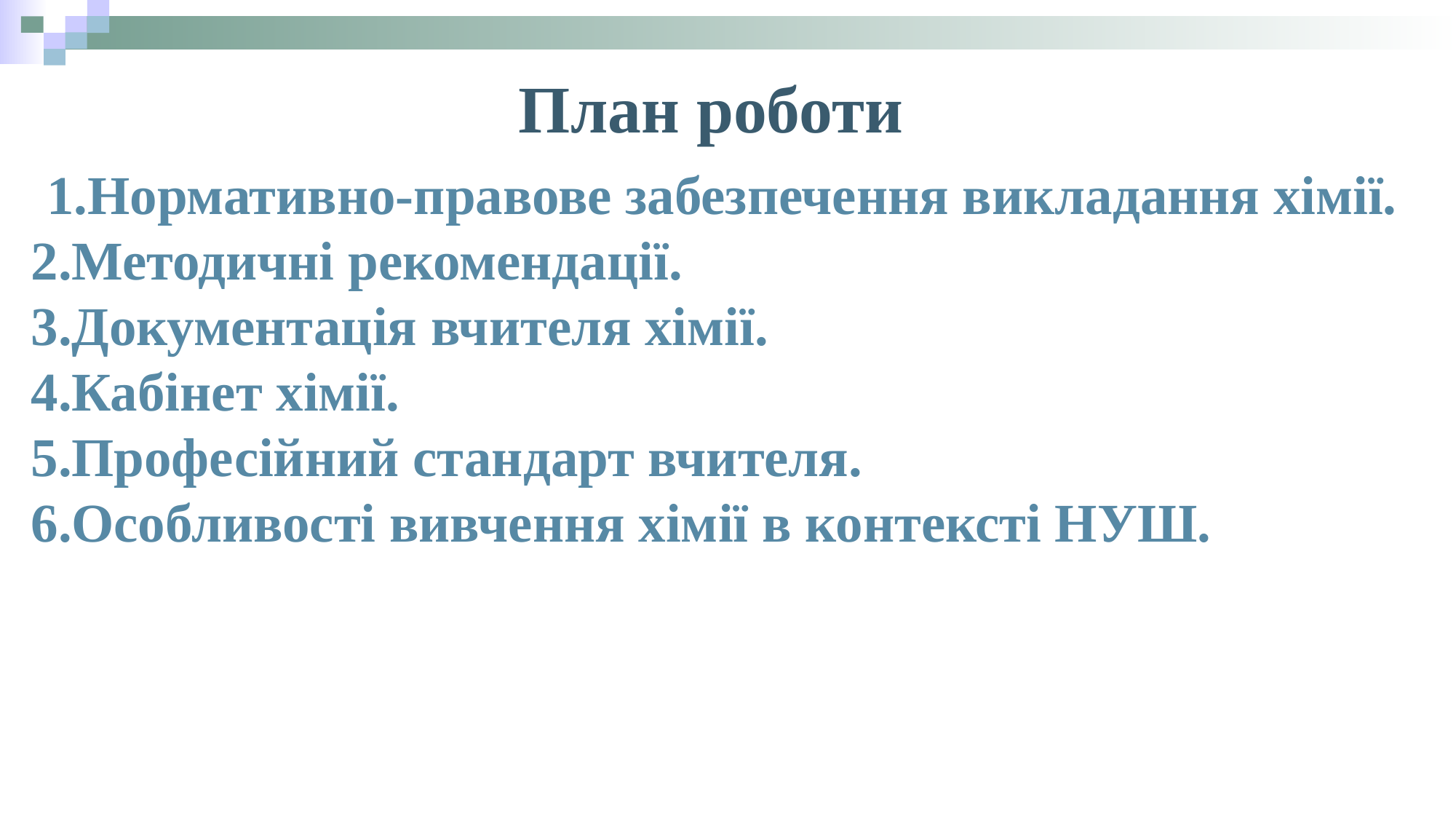

План роботи
Нормативно-правове забезпечення викладання хімії.
Методичні рекомендації.
Документація вчителя хімії.
Кабінет хімії.
Професійний стандарт вчителя.
Особливості вивчення хімії в контексті НУШ.